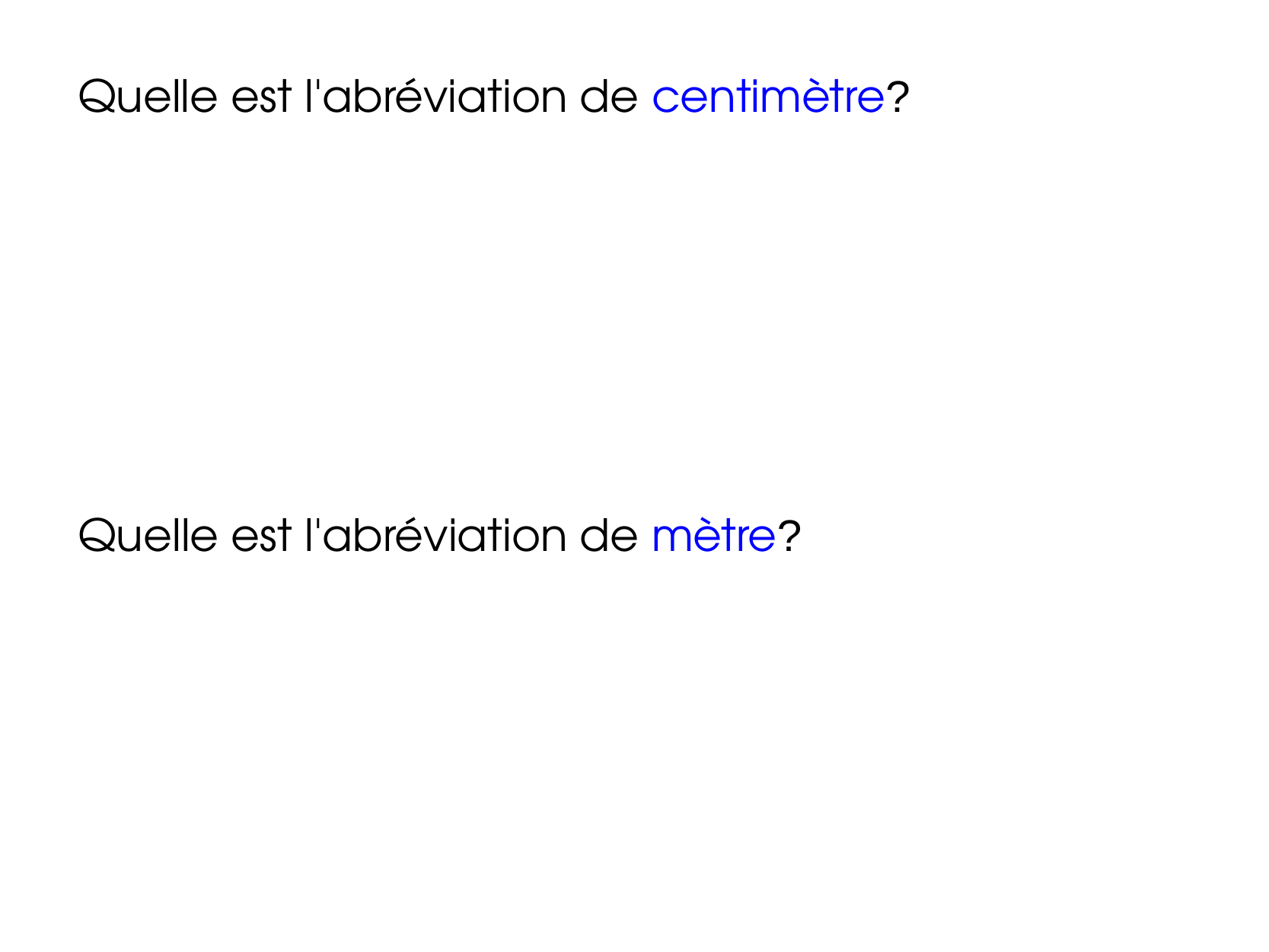

Quelle est l'abréviation de centimètre?
Quelle est l'abréviation de mètre?